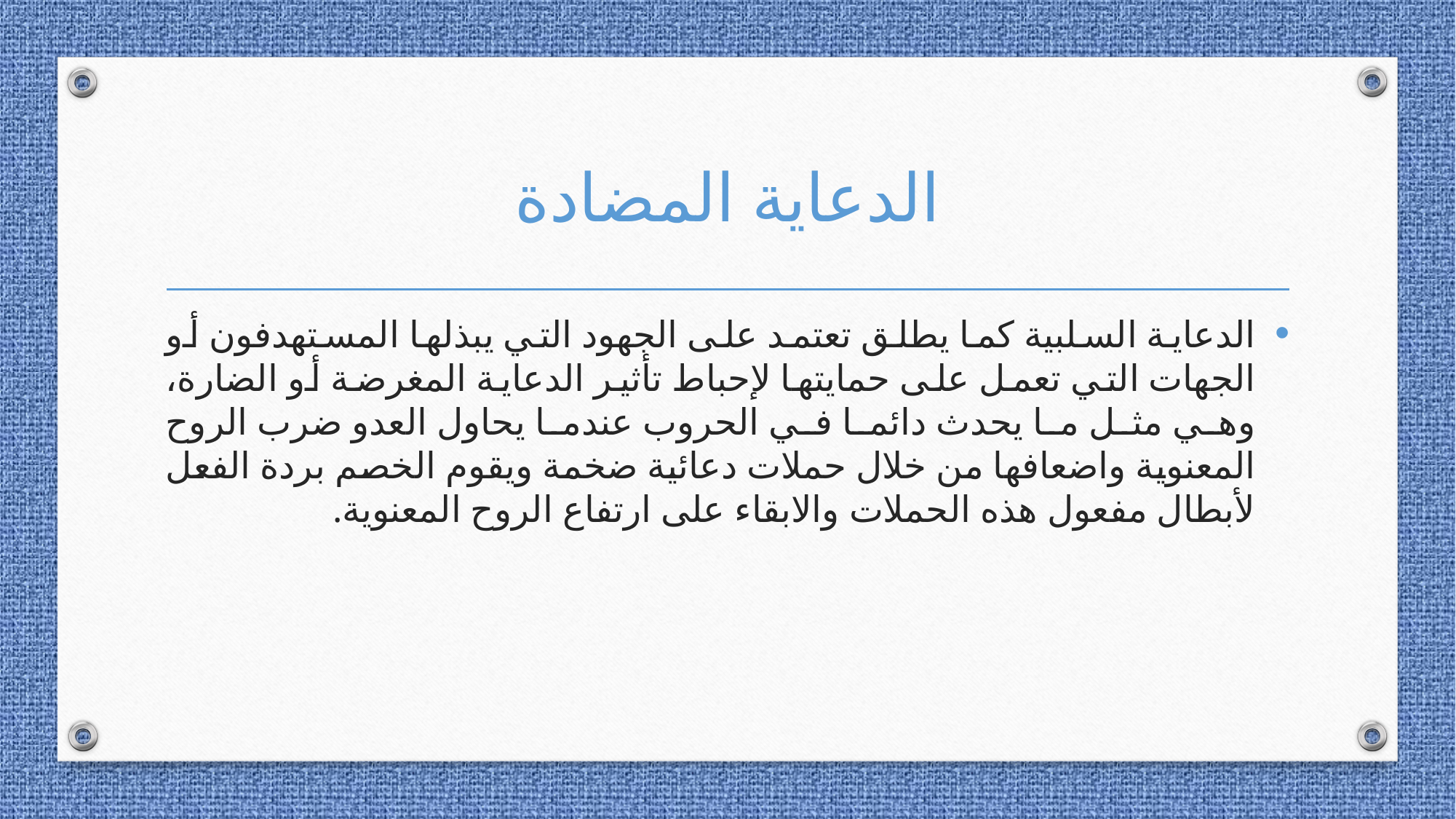

# الدعاية المضادة
الدعاية السلبية كما يطلق تعتمد على الجهود التي يبذلها المستهدفون أو الجهات التي تعمل على حمايتها لإحباط تأثير الدعاية المغرضة أو الضارة، وهي مثل ما يحدث دائما في الحروب عندما يحاول العدو ضرب الروح المعنوية واضعافها من خلال حملات دعائية ضخمة ويقوم الخصم بردة الفعل لأبطال مفعول هذه الحملات والابقاء على ارتفاع الروح المعنوية.